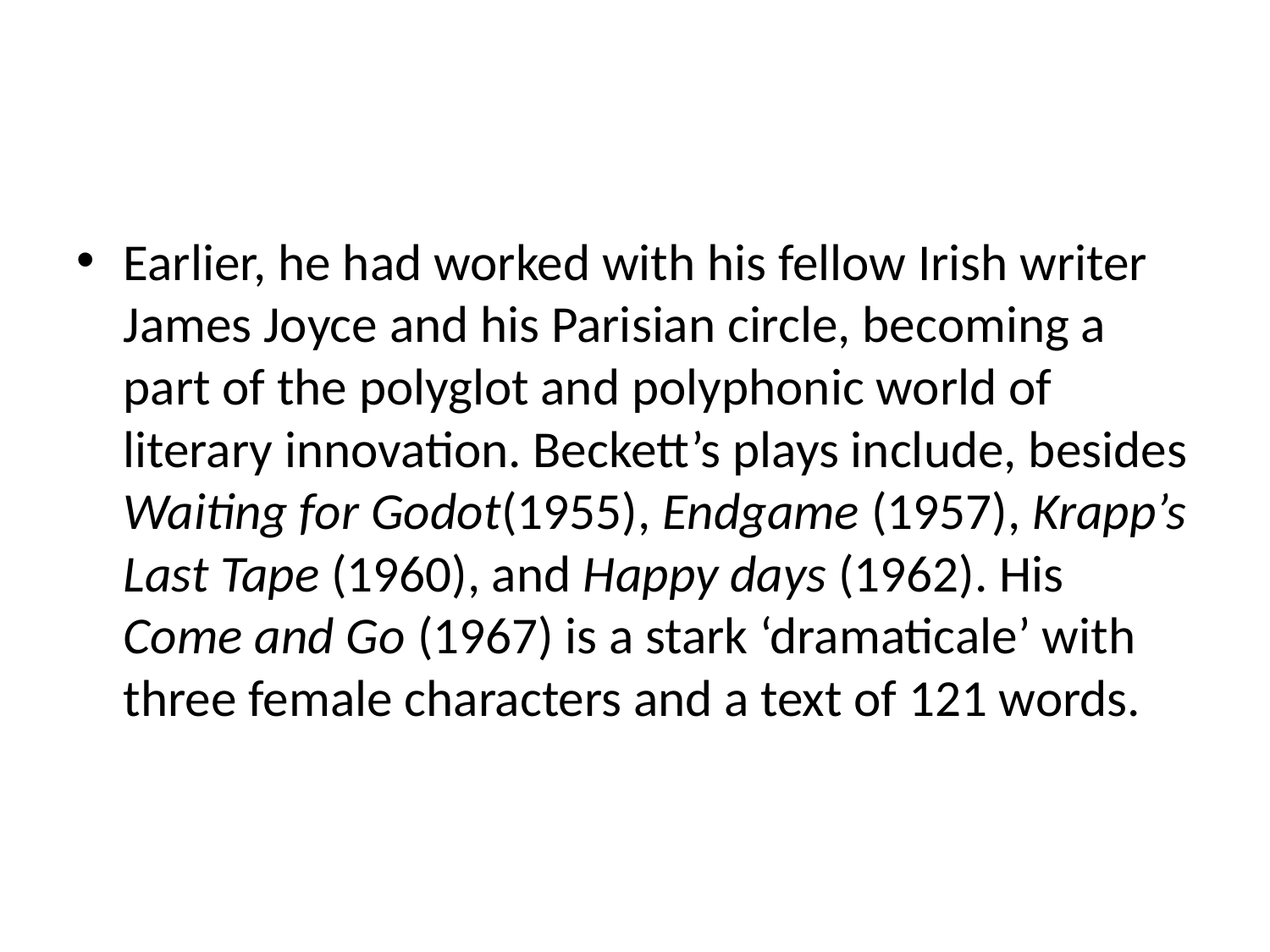

#
Earlier, he had worked with his fellow Irish writer James Joyce and his Parisian circle, becoming a part of the polyglot and polyphonic world of literary innovation. Beckett’s plays include, besides Waiting for Godot(1955), Endgame (1957), Krapp’s Last Tape (1960), and Happy days (1962). His Come and Go (1967) is a stark ‘dramaticale’ with three female characters and a text of 121 words.